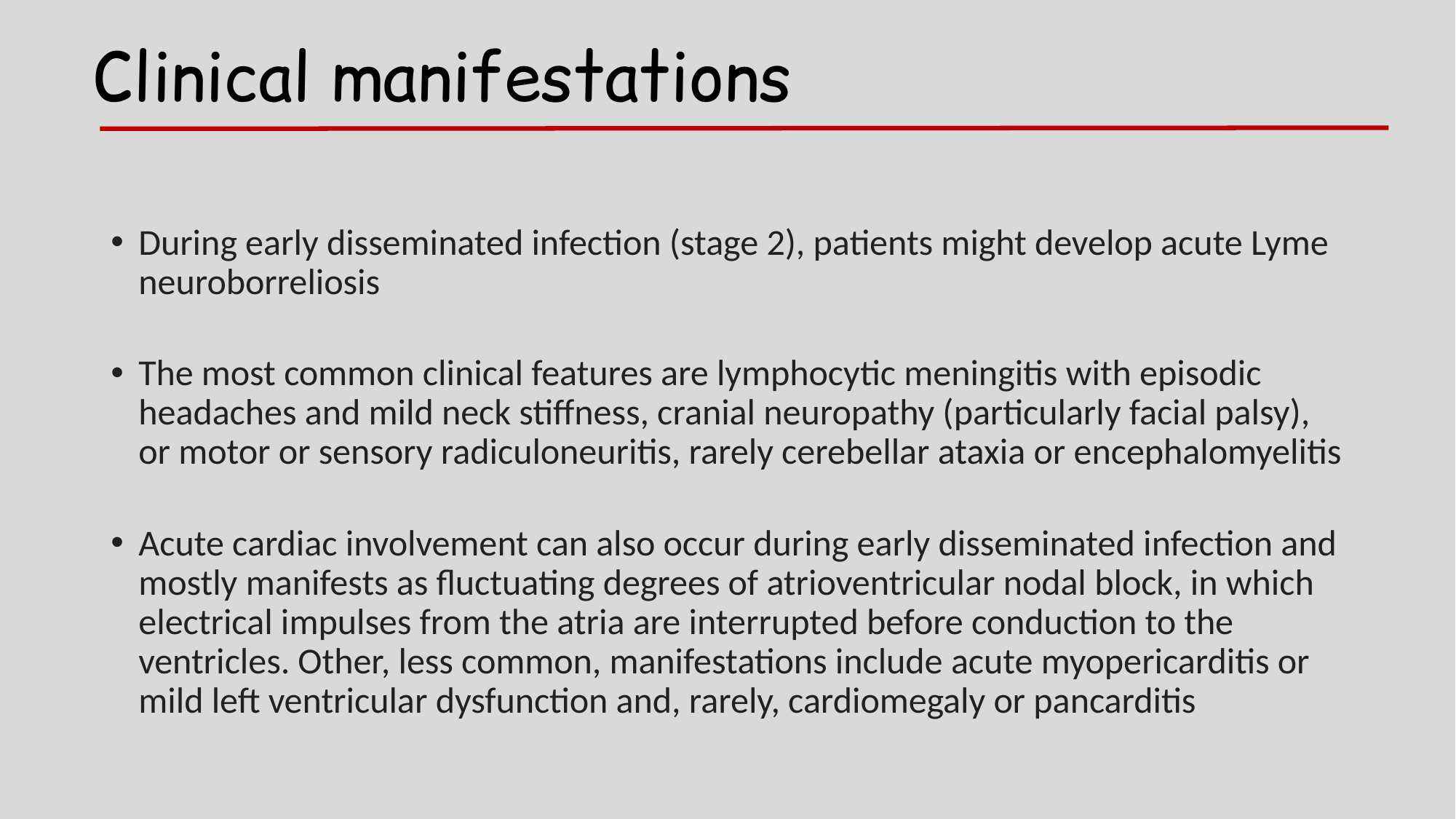

# Clinical manifestations
During early disseminated infection (stage 2), patients might develop acute Lyme neuroborreliosis
The most common clinical features are lymphocytic meningitis with episodic headaches and mild neck stiffness, cranial neuropathy (particularly facial palsy), or motor or sensory radiculoneuritis, rarely cerebellar ataxia or encephalomyelitis
Acute cardiac involvement can also occur during early disseminated infection and mostly manifests as fluctuating degrees of atrioventricular nodal block, in which electrical impulses from the atria are interrupted before conduction to the ventricles. Other, less common, manifestations include acute myopericarditis or mild left ventricular dysfunction and, rarely, cardiomegaly or pancarditis